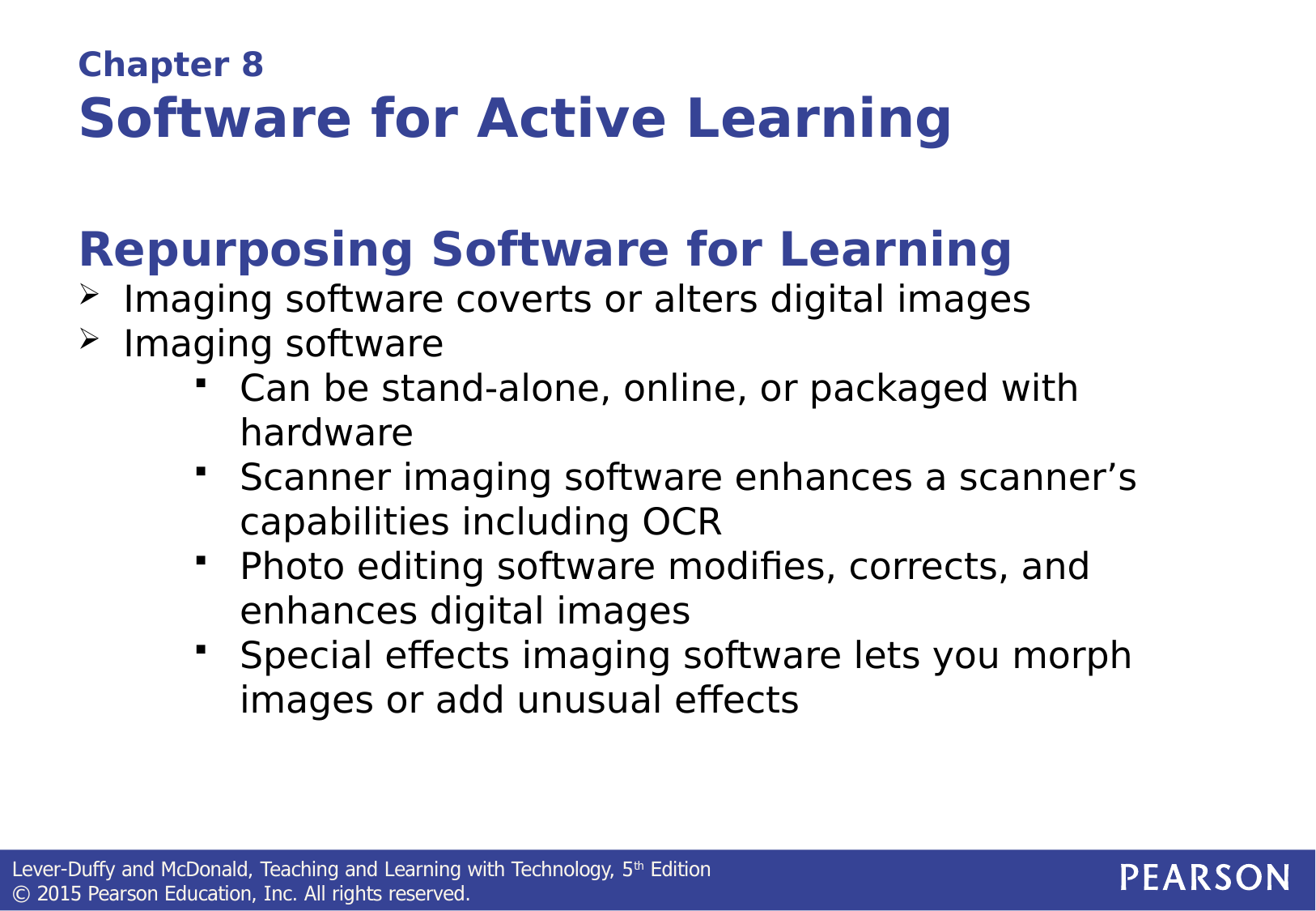

# Chapter 8 Software for Active Learning
Repurposing Software for Learning
Imaging software coverts or alters digital images
Imaging software
Can be stand-alone, online, or packaged with hardware
Scanner imaging software enhances a scanner’s capabilities including OCR
Photo editing software modifies, corrects, and enhances digital images
Special effects imaging software lets you morph images or add unusual effects